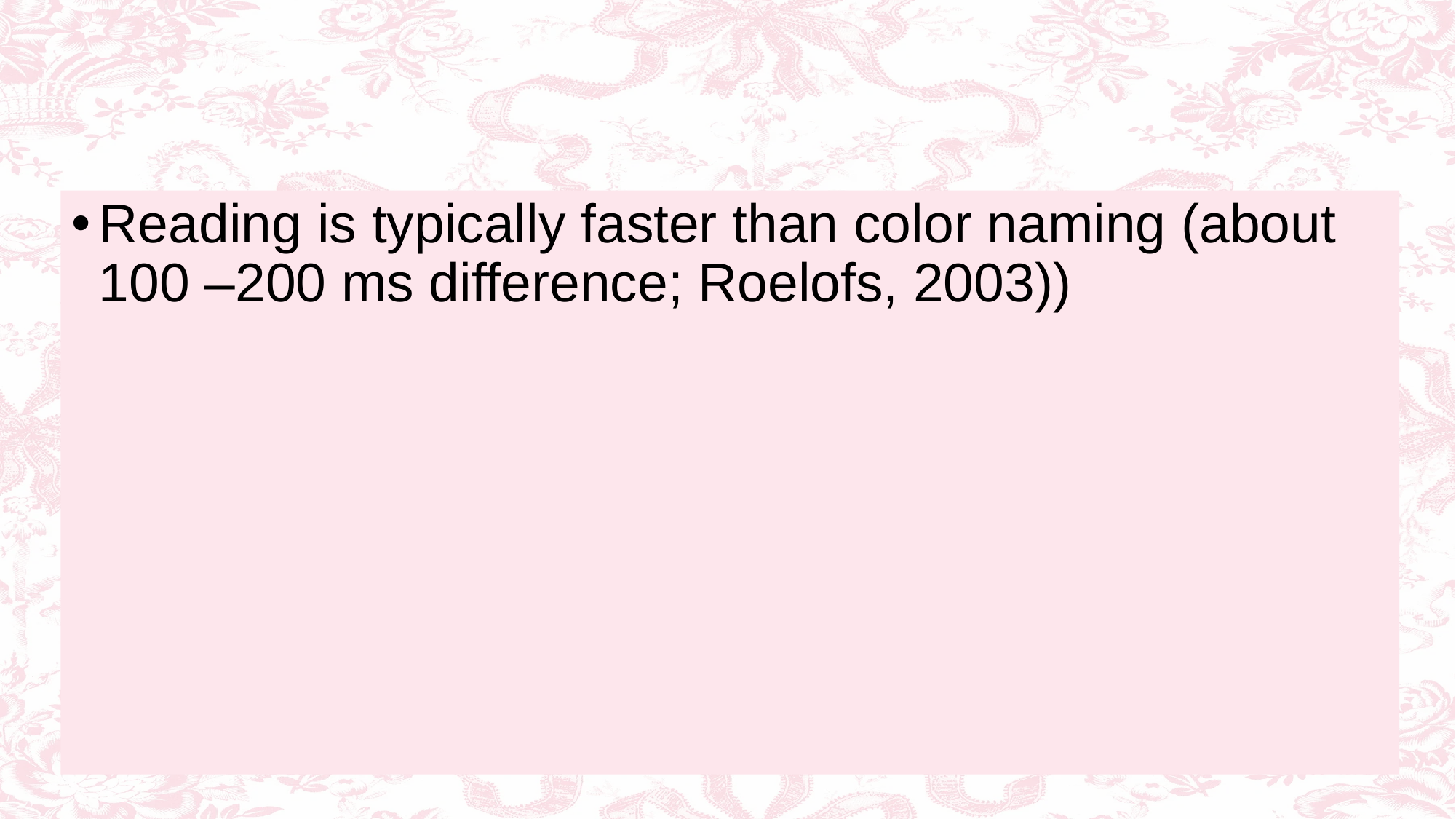

#
Reading is typically faster than color naming (about 100 –200 ms difference; Roelofs, 2003))